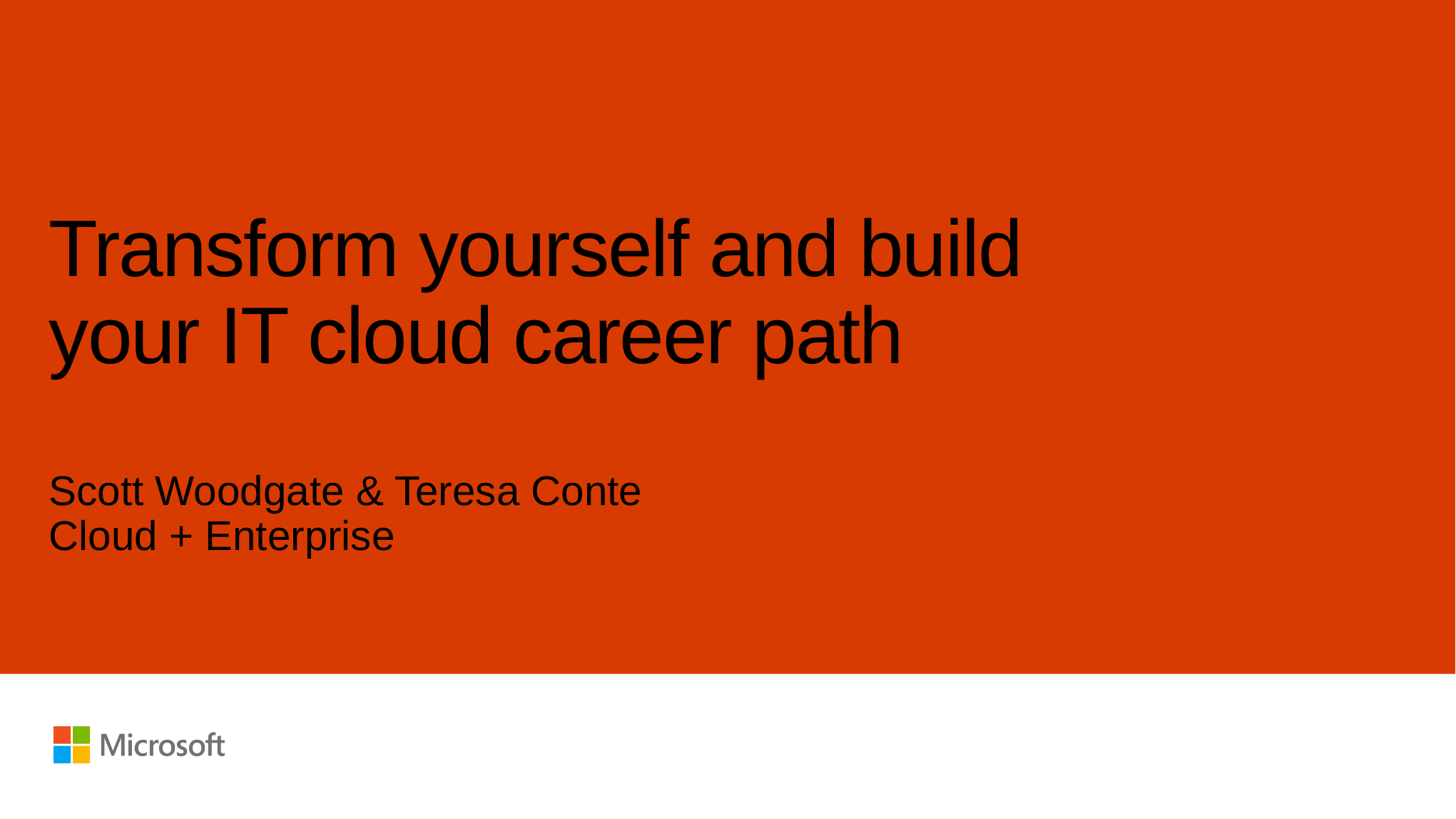

# Transform yourself and build your IT cloud career path
Scott Woodgate & Teresa Conte
Cloud + Enterprise